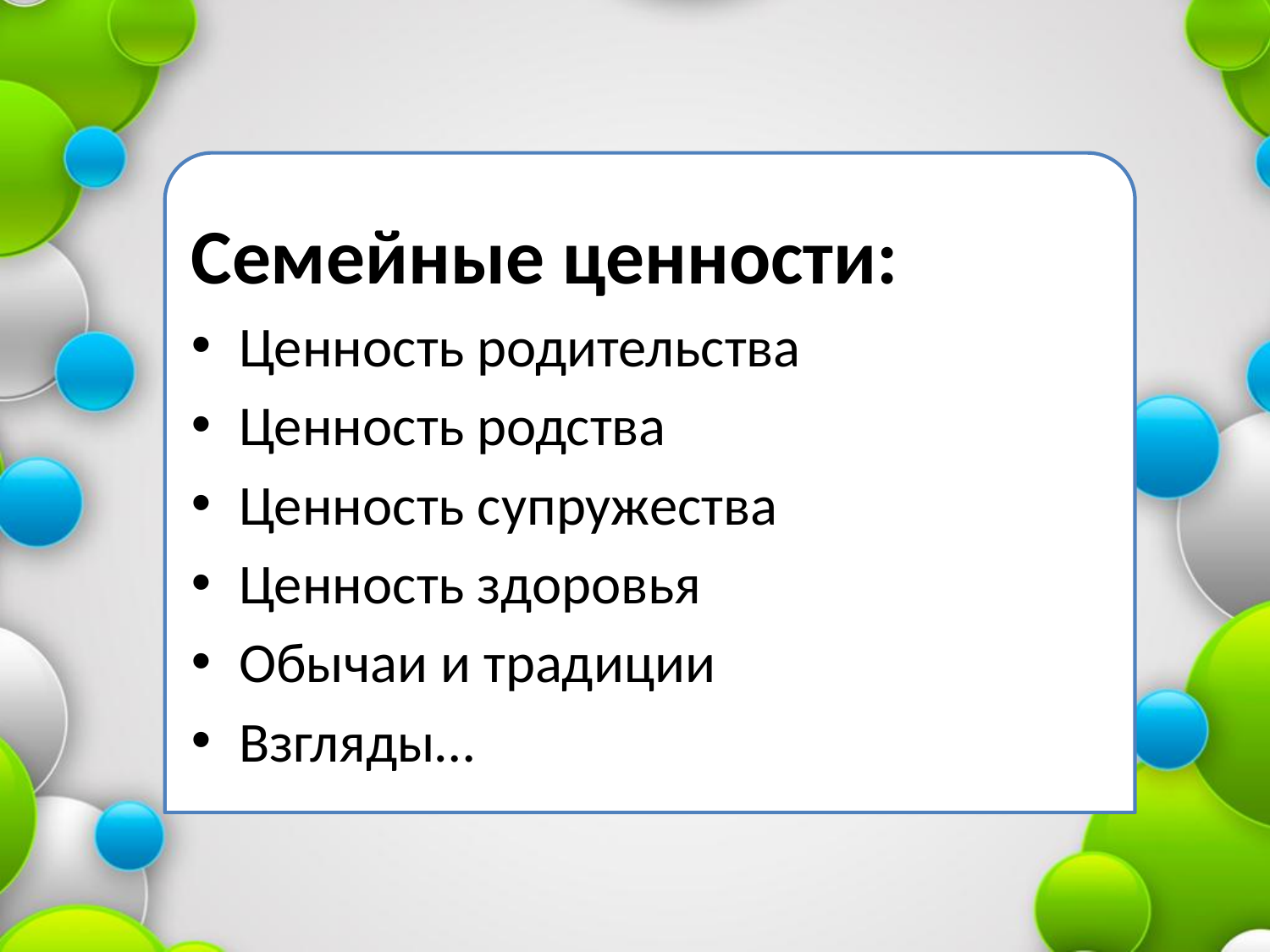

Семейные ценности:
Ценность родительства
Ценность родства
Ценность супружества
Ценность здоровья
Обычаи и традиции
Взгляды…